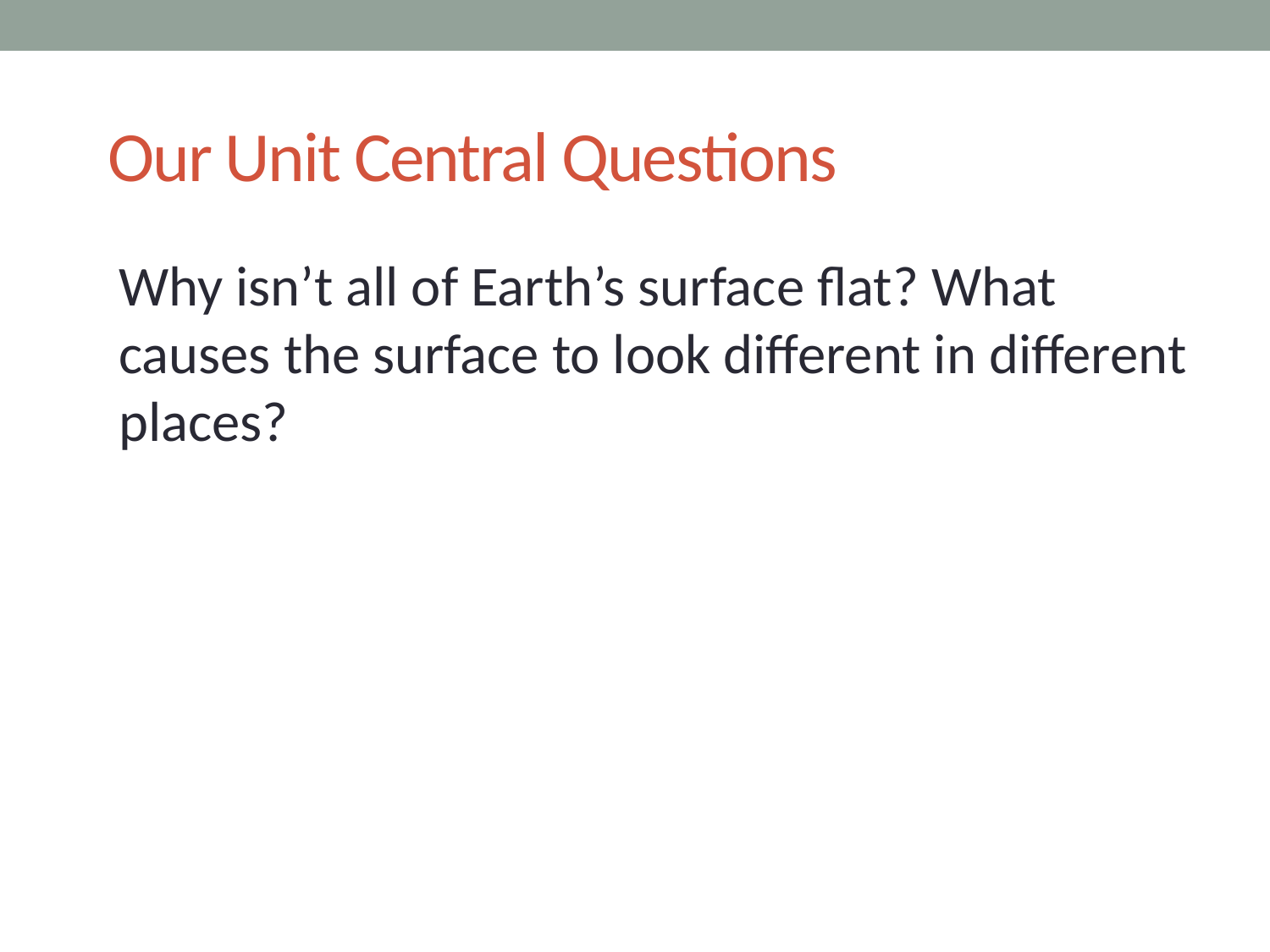

# Our Unit Central Questions
Why isn’t all of Earth’s surface flat? What causes the surface to look different in different places?